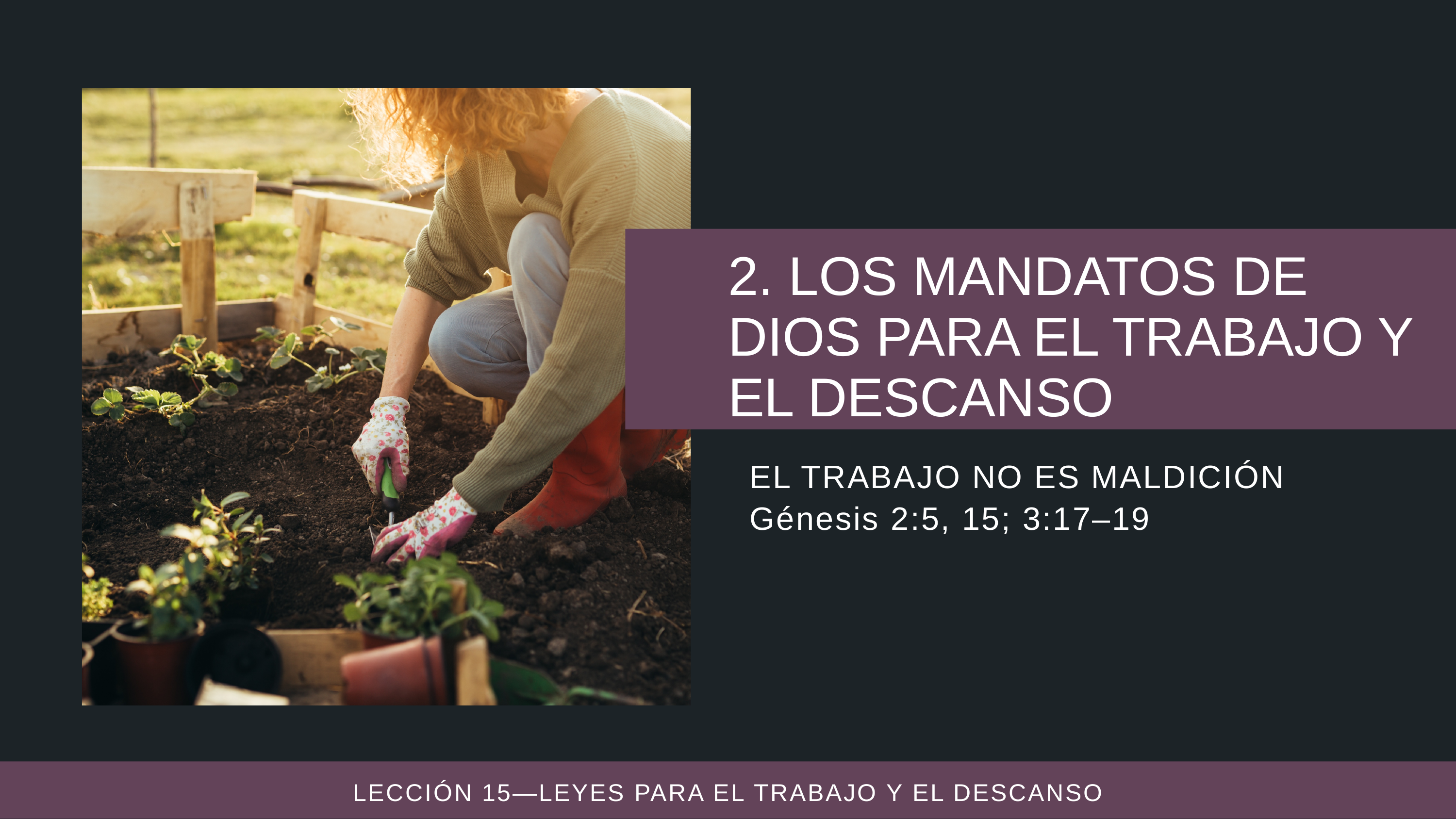

EL TRABAJO NO ES MALDICIÓN
Génesis 2:5, 15; 3:17–19